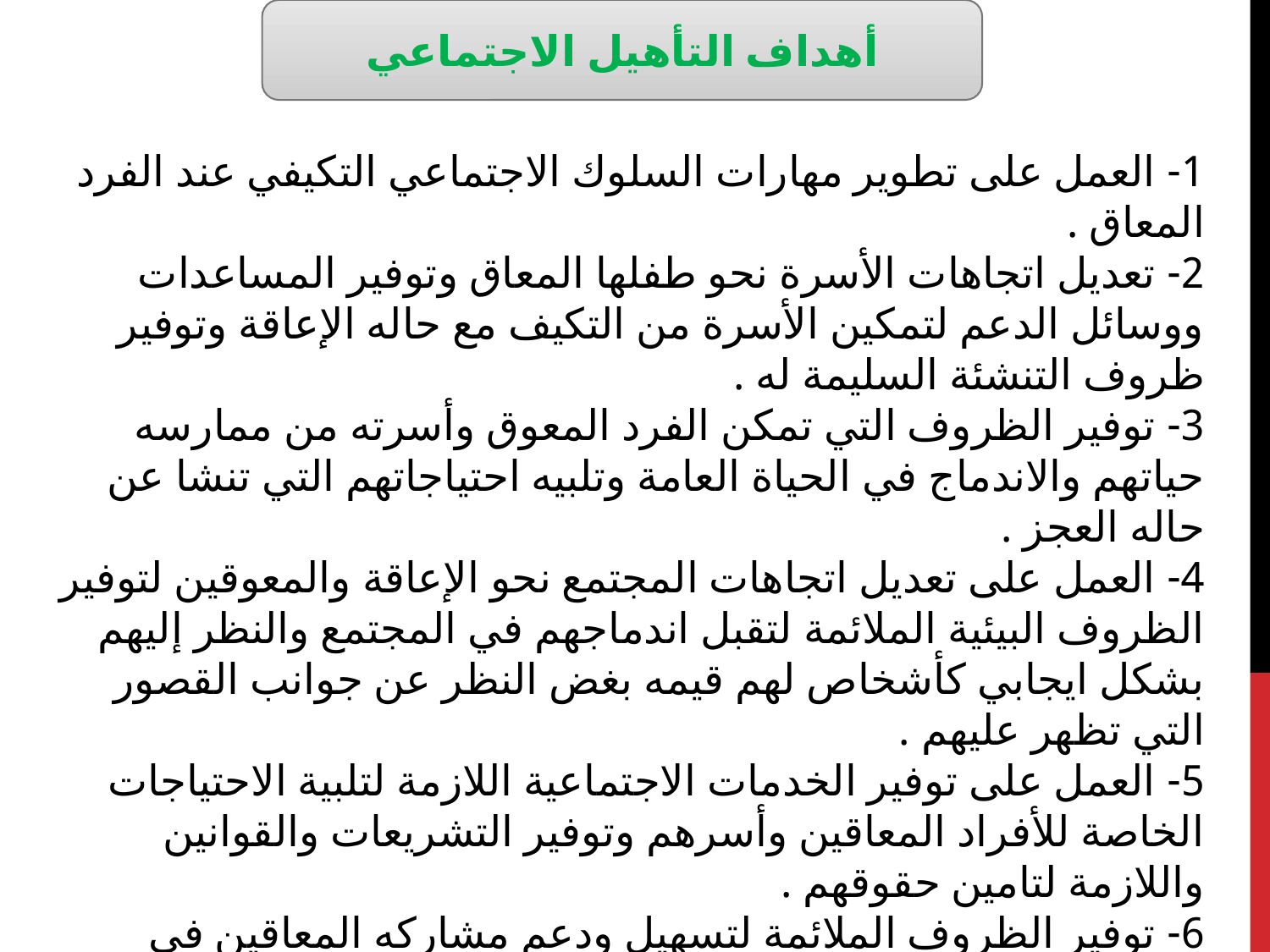

أهداف التأهيل الاجتماعي

1- العمل على تطوير مهارات السلوك الاجتماعي التكيفي عند الفرد المعاق .
2- تعديل اتجاهات الأسرة نحو طفلها المعاق وتوفير المساعدات ووسائل الدعم لتمكين الأسرة من التكيف مع حاله الإعاقة وتوفير ظروف التنشئة السليمة له .
3- توفير الظروف التي تمكن الفرد المعوق وأسرته من ممارسه حياتهم والاندماج في الحياة العامة وتلبيه احتياجاتهم التي تنشا عن حاله العجز .
4- العمل على تعديل اتجاهات المجتمع نحو الإعاقة والمعوقين لتوفير الظروف البيئية الملائمة لتقبل اندماجهم في المجتمع والنظر إليهم بشكل ايجابي كأشخاص لهم قيمه بغض النظر عن جوانب القصور التي تظهر عليهم .
5- العمل على توفير الخدمات الاجتماعية اللازمة لتلبية الاحتياجات الخاصة للأفراد المعاقين وأسرهم وتوفير التشريعات والقوانين واللازمة لتامين حقوقهم .
6- توفير الظروف الملائمة لتسهيل ودعم مشاركه المعاقين في الأنشطة والبرامج التي يوفرها المجتمع لأفراده سواء كانت هذه البرامج التعليمية أم الاجتماعية أم ثقافيه أو ترويجية .
7- دعم وتشجيع العمل الاجتماعي التطوعي وتشجيع وتأسيس جمعيات المعاقين وجمعيات أهالي المعاقين وجمعيات دعم المعاقين وأسرهم .